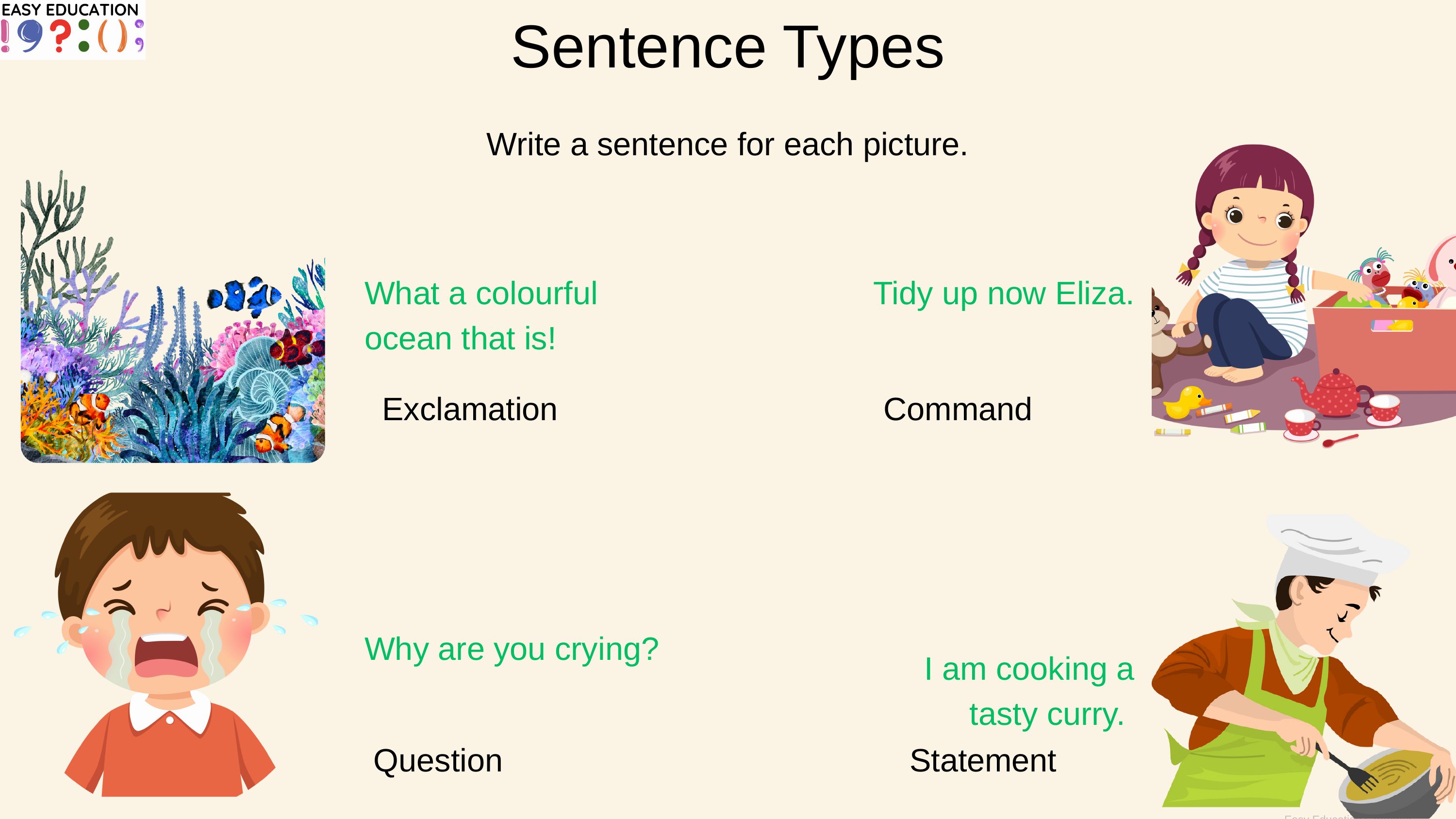

Sentence Types
Write a sentence for each picture.

What a colourful ocean that is!
Tidy up now Eliza.
Exclamation
Command

Why are you crying?
I am cooking a tasty curry.
Question
Statement